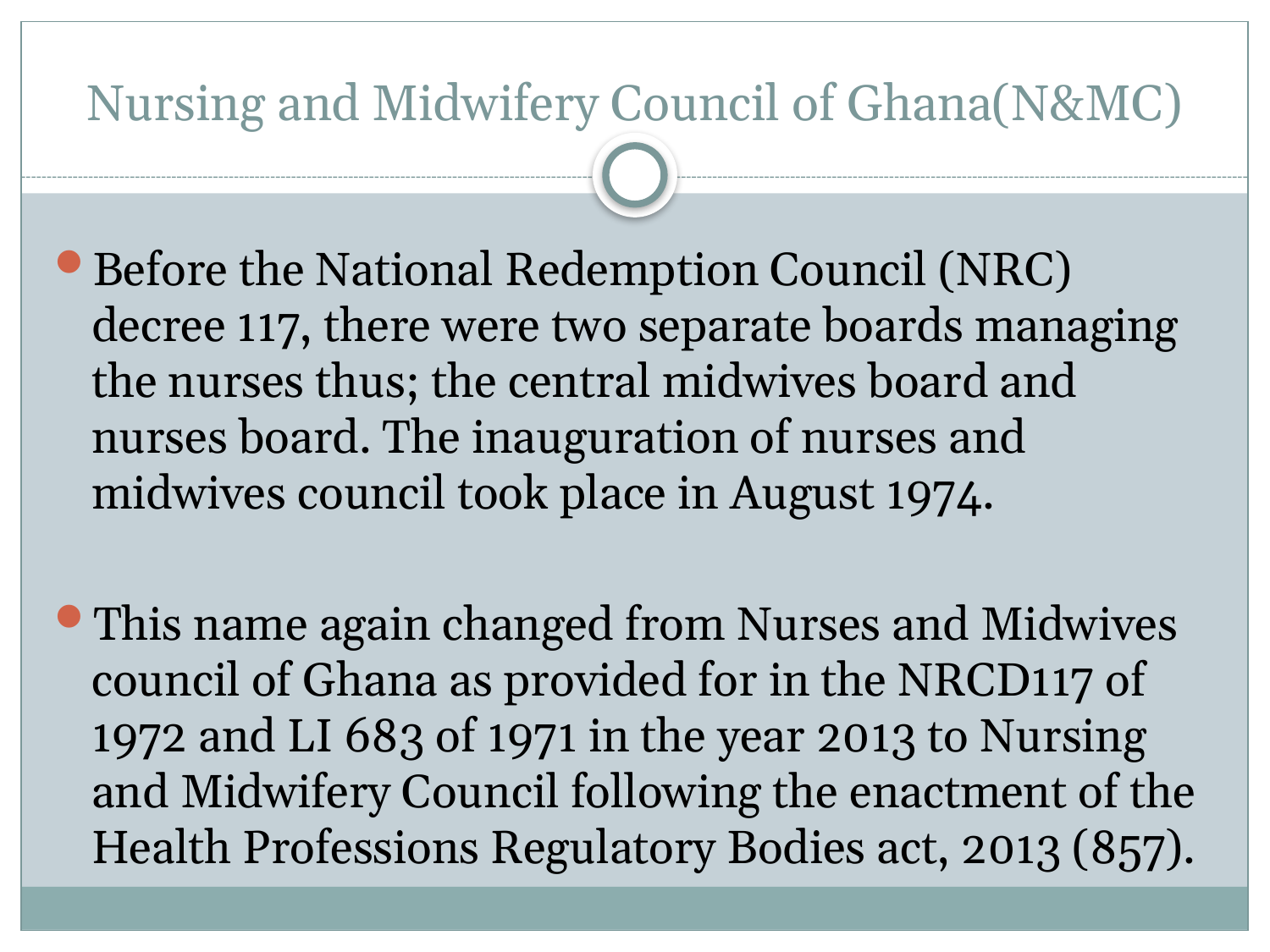

# Nursing and Midwifery Council of Ghana(N&MC)
Before the National Redemption Council (NRC) decree 117, there were two separate boards managing the nurses thus; the central midwives board and nurses board. The inauguration of nurses and midwives council took place in August 1974.

This name again changed from Nurses and Midwives council of Ghana as provided for in the NRCD117 of 1972 and LI 683 of 1971 in the year 2013 to Nursing and Midwifery Council following the enactment of the Health Professions Regulatory Bodies act, 2013 (857).